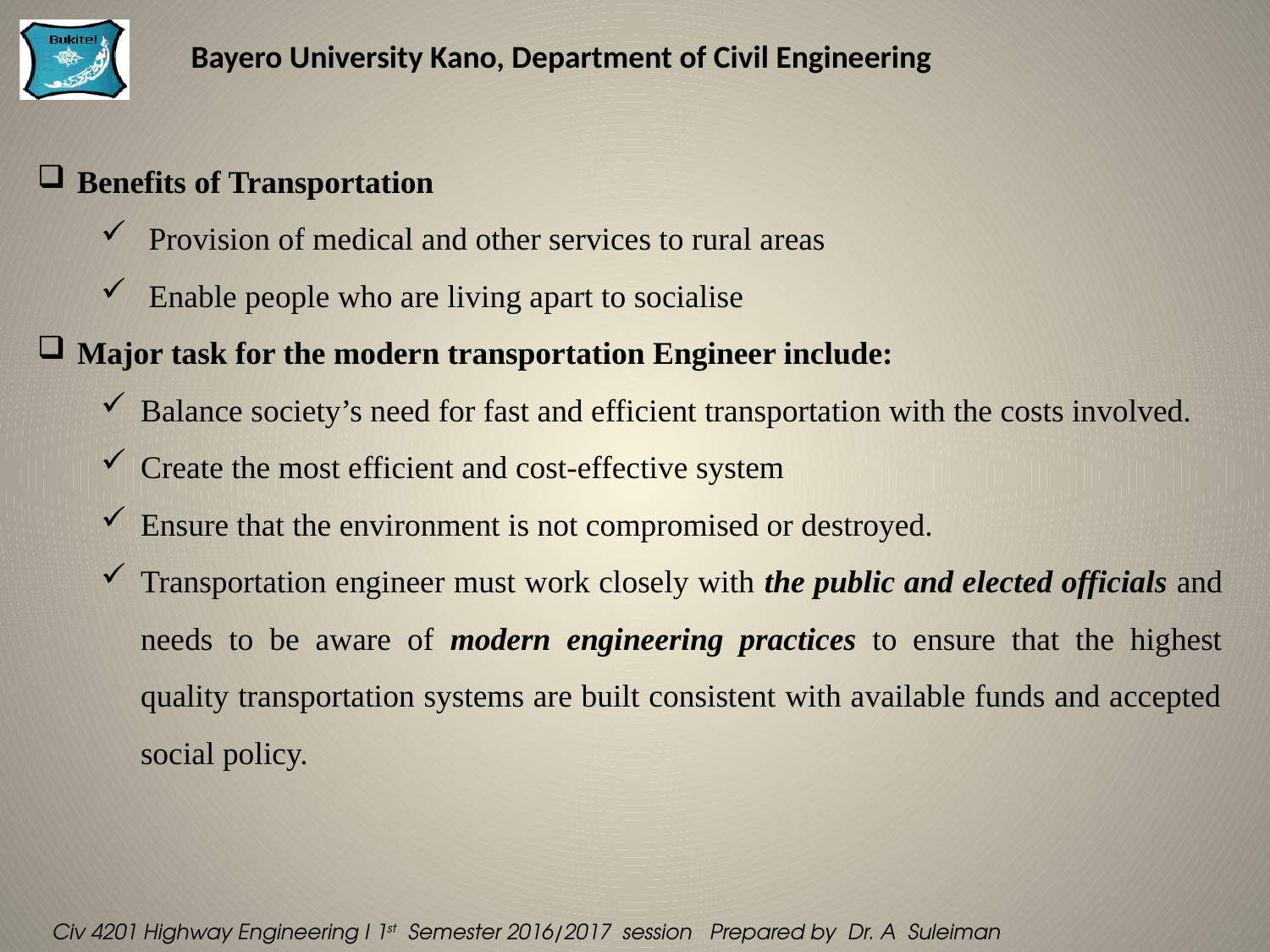

Benefits of Transportation
 Provision of medical and other services to rural areas
 Enable people who are living apart to socialise
Major task for the modern transportation Engineer include:
Balance society’s need for fast and efficient transportation with the costs involved.
Create the most efficient and cost-effective system
Ensure that the environment is not compromised or destroyed.
Transportation engineer must work closely with the public and elected officials and needs to be aware of modern engineering practices to ensure that the highest quality transportation systems are built consistent with available funds and accepted social policy.